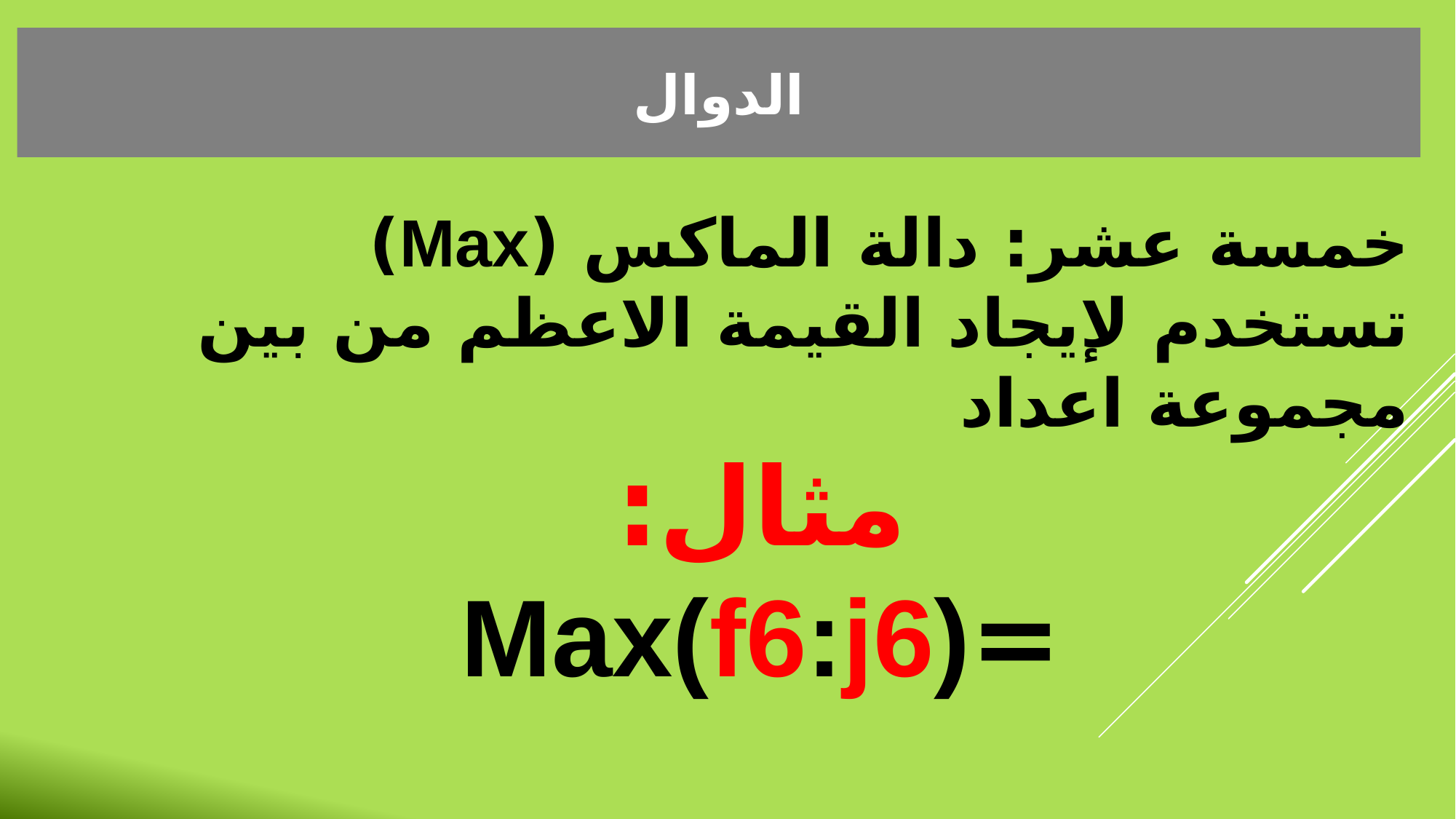

الدوال
خمسة عشر: دالة الماكس (Max)
تستخدم لإيجاد القيمة الاعظم من بين مجموعة اعداد
	مثال:
=Max(f6:j6)